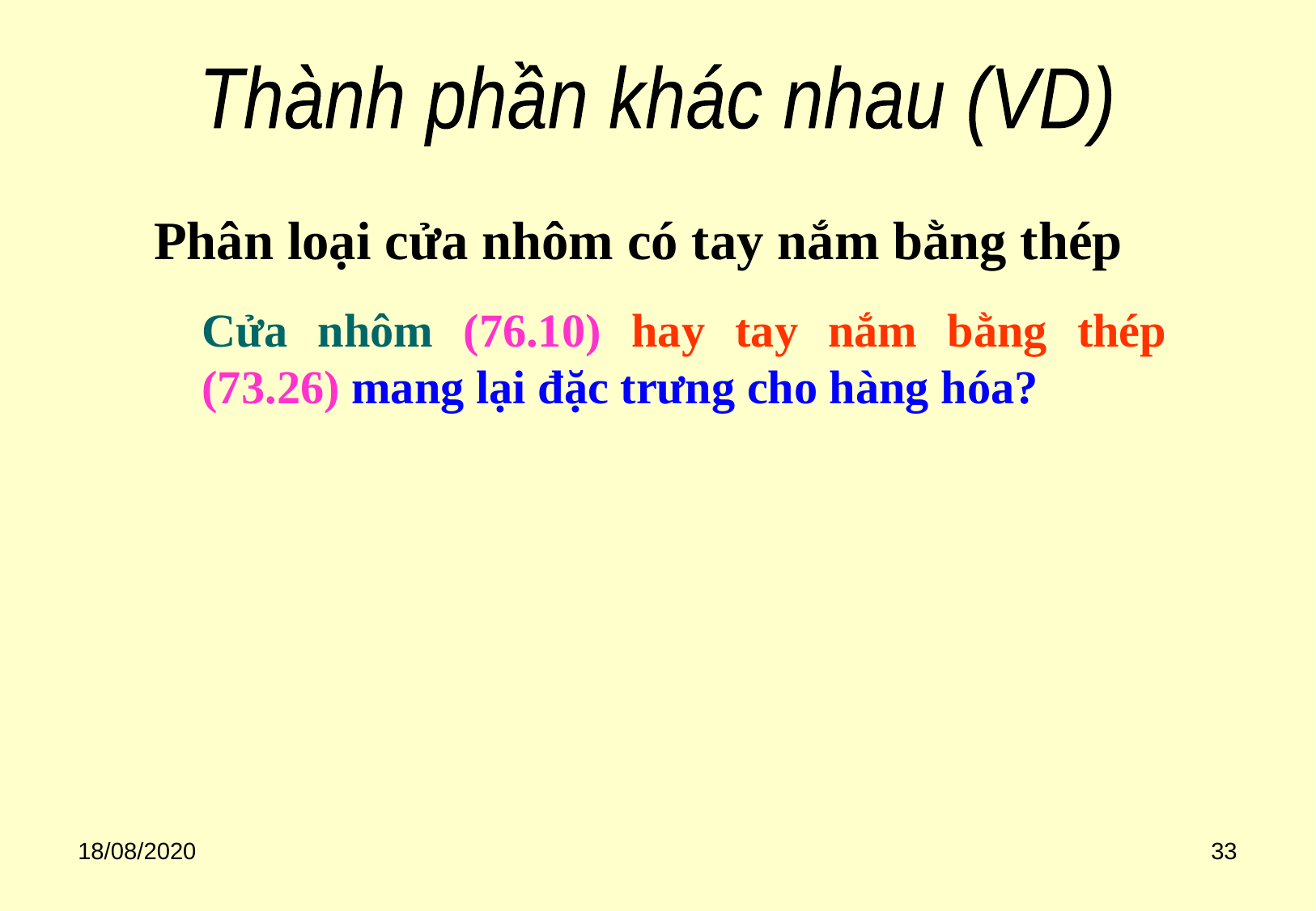

Thành phần khác nhau (VD)
Phân loại cửa nhôm có tay nắm bằng thép
	Cửa nhôm (76.10) hay tay nắm bằng thép (73.26) mang lại đặc trưng cho hàng hóa?

18/08/2020
33